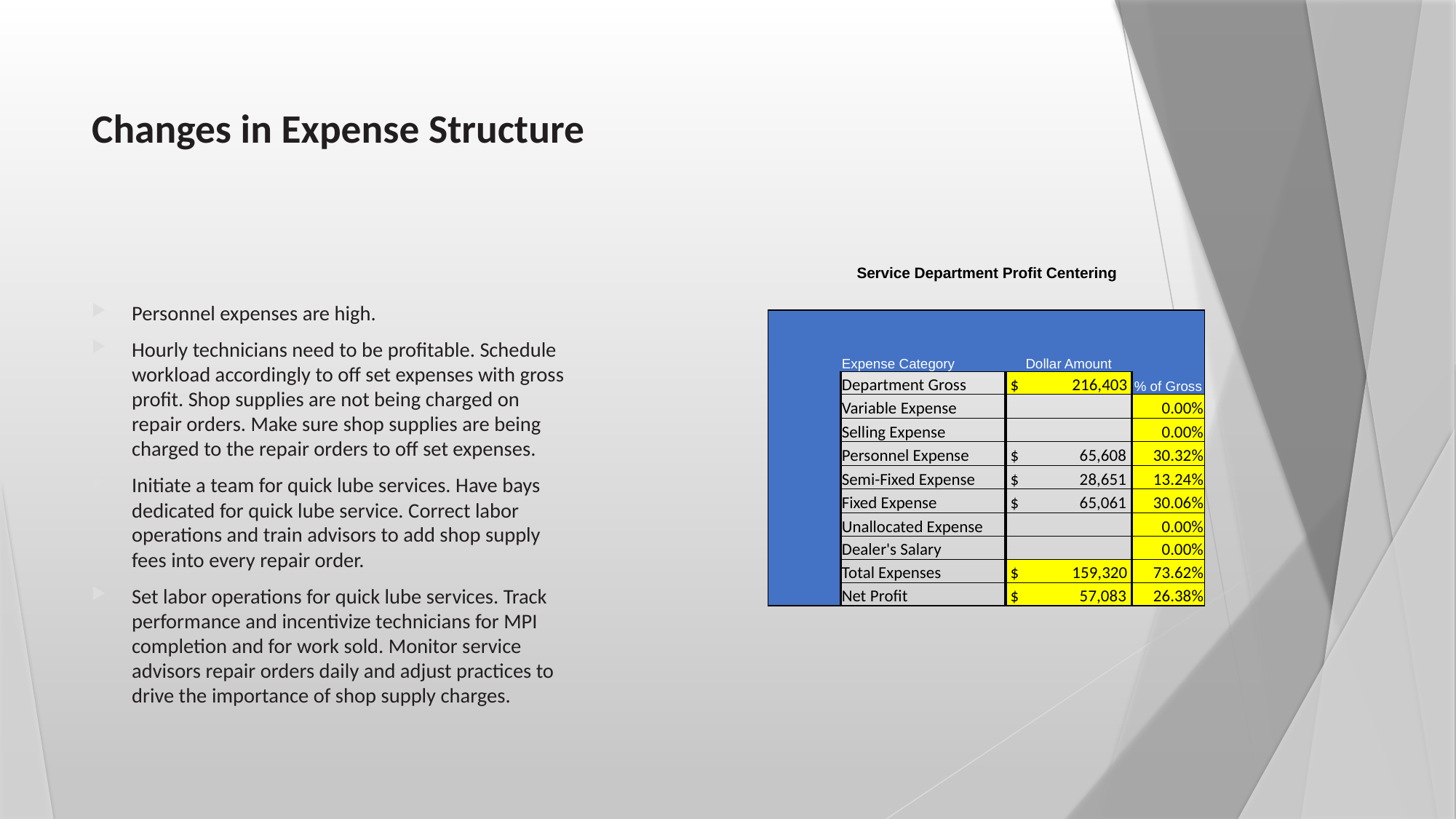

# Changes in Expense Structure

Personnel expenses are high.
Hourly technicians need to be profitable. Schedule workload accordingly to off set expenses with gross profit. Shop supplies are not being charged on repair orders. Make sure shop supplies are being charged to the repair orders to off set expenses.
Initiate a team for quick lube services. Have bays dedicated for quick lube service. Correct labor operations and train advisors to add shop supply fees into every repair order.
Set labor operations for quick lube services. Track performance and incentivize technicians for MPI completion and for work sold. Monitor service advisors repair orders daily and adjust practices to drive the importance of shop supply charges.

| Service Department Profit Centering |  |  |  |
| --- | --- | --- | --- |
|  |  |  |  |
|  | Expense Category | Dollar Amount |  |
|  | Department Gross | $ 216,403 | % of Gross |
|  | Variable Expense |  | 0.00% |
|  | Selling Expense |  | 0.00% |
|  | Personnel Expense | $ 65,608 | 30.32% |
|  | Semi-Fixed Expense | $ 28,651 | 13.24% |
|  | Fixed Expense | $ 65,061 | 30.06% |
|  | Unallocated Expense |  | 0.00% |
|  | Dealer's Salary |  | 0.00% |
|  | Total Expenses | $ 159,320 | 73.62% |
|  | Net Profit | $ 57,083 | 26.38% |